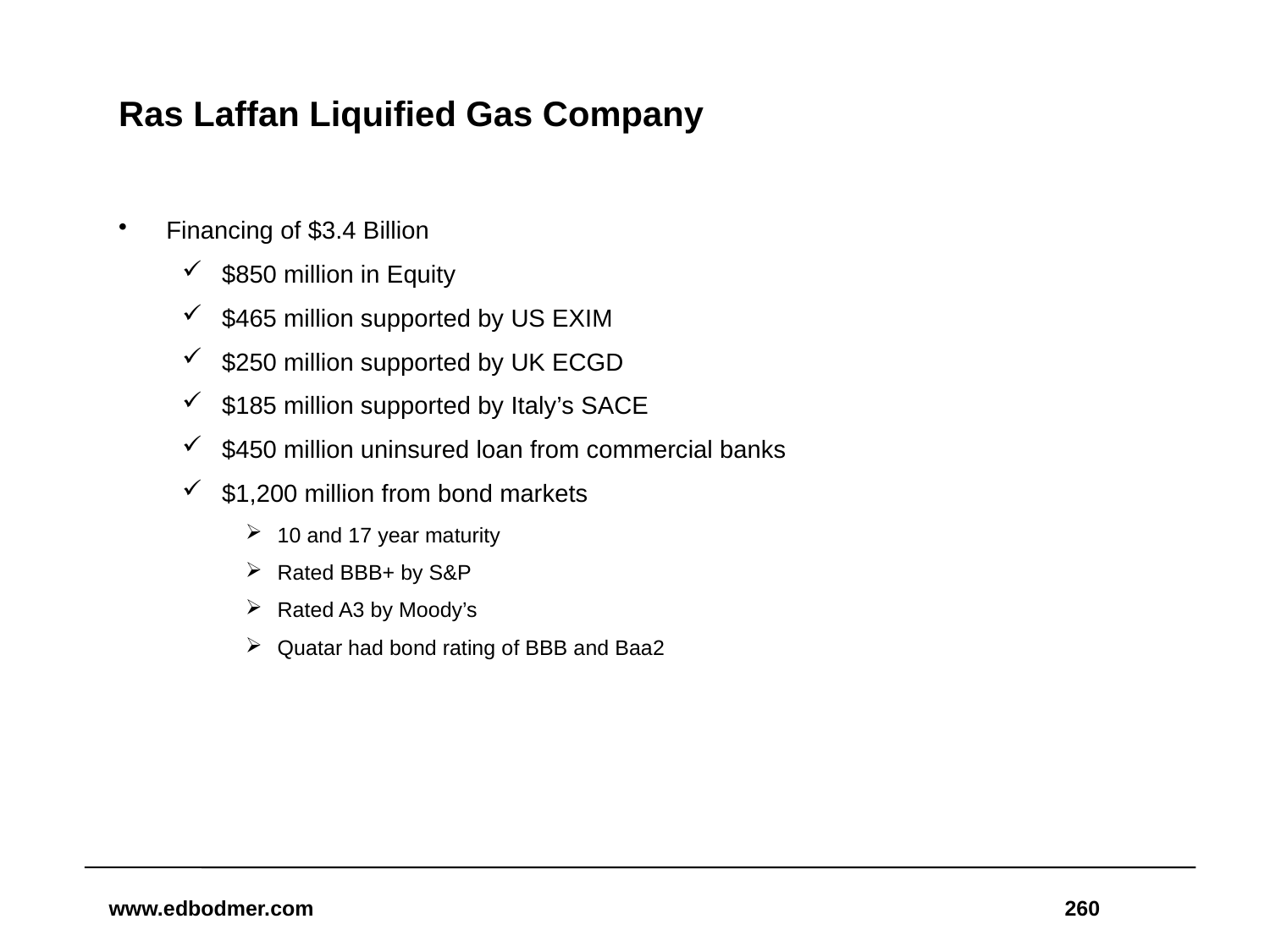

# Ras Laffan Liquified Gas Company
Financing of $3.4 Billion
$850 million in Equity
$465 million supported by US EXIM
$250 million supported by UK ECGD
$185 million supported by Italy’s SACE
$450 million uninsured loan from commercial banks
$1,200 million from bond markets
10 and 17 year maturity
Rated BBB+ by S&P
Rated A3 by Moody’s
Quatar had bond rating of BBB and Baa2